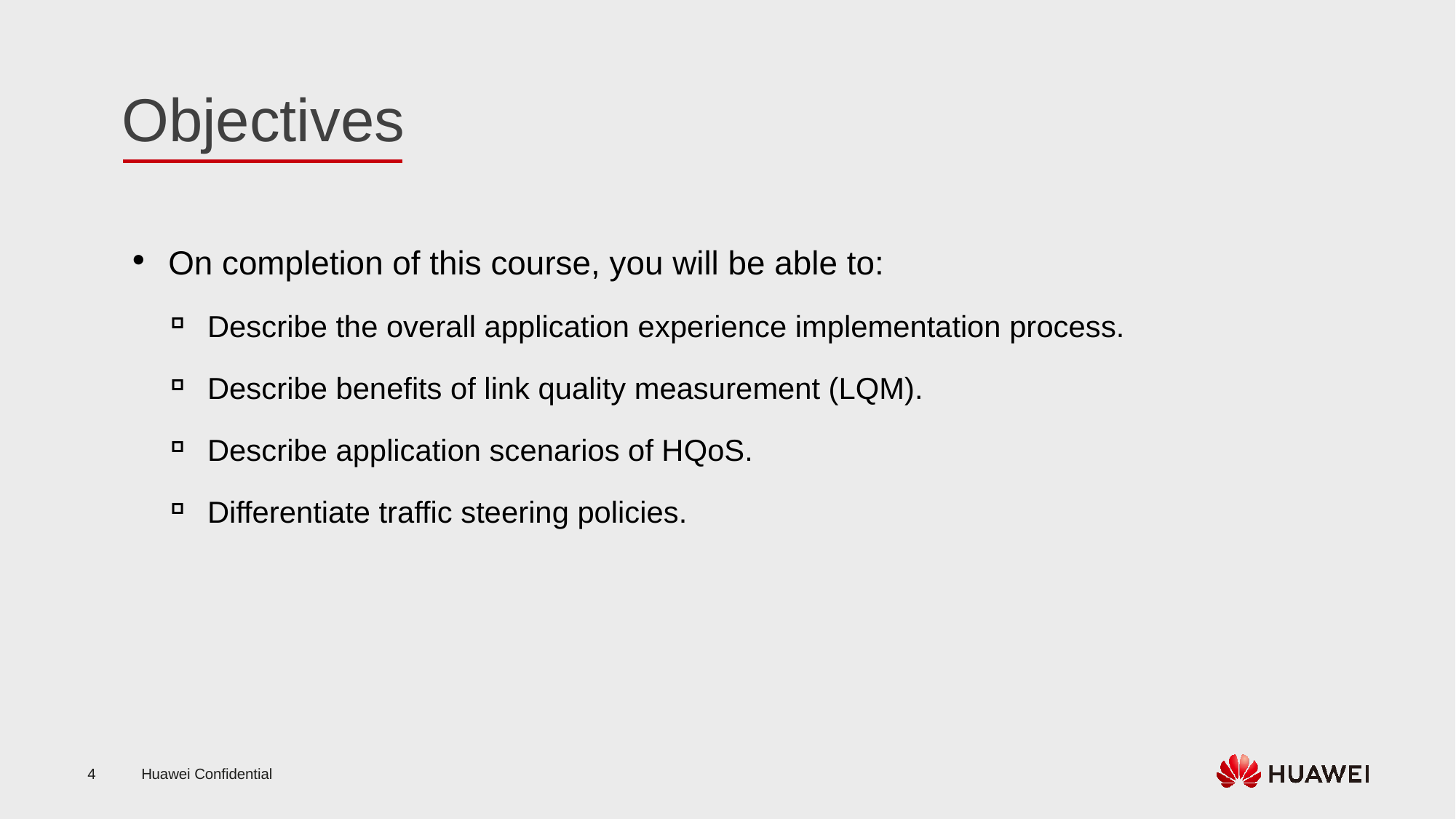

On completion of this course, you will be able to:
Describe the overall application experience implementation process.
Describe benefits of link quality measurement (LQM).
Describe application scenarios of HQoS.
Differentiate traffic steering policies.